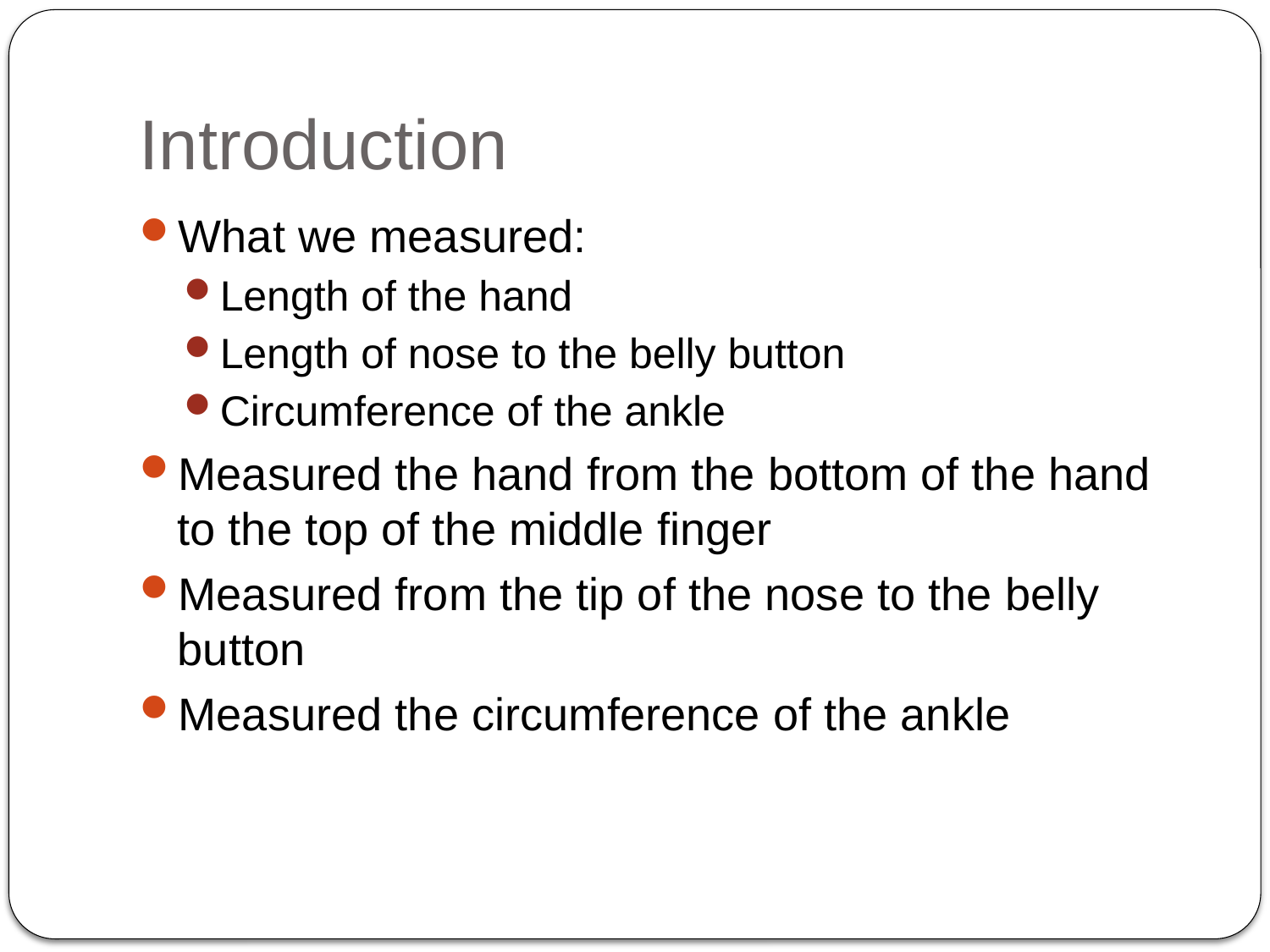

# Introduction
What we measured:
Length of the hand
Length of nose to the belly button
Circumference of the ankle
Measured the hand from the bottom of the hand to the top of the middle finger
Measured from the tip of the nose to the belly button
Measured the circumference of the ankle